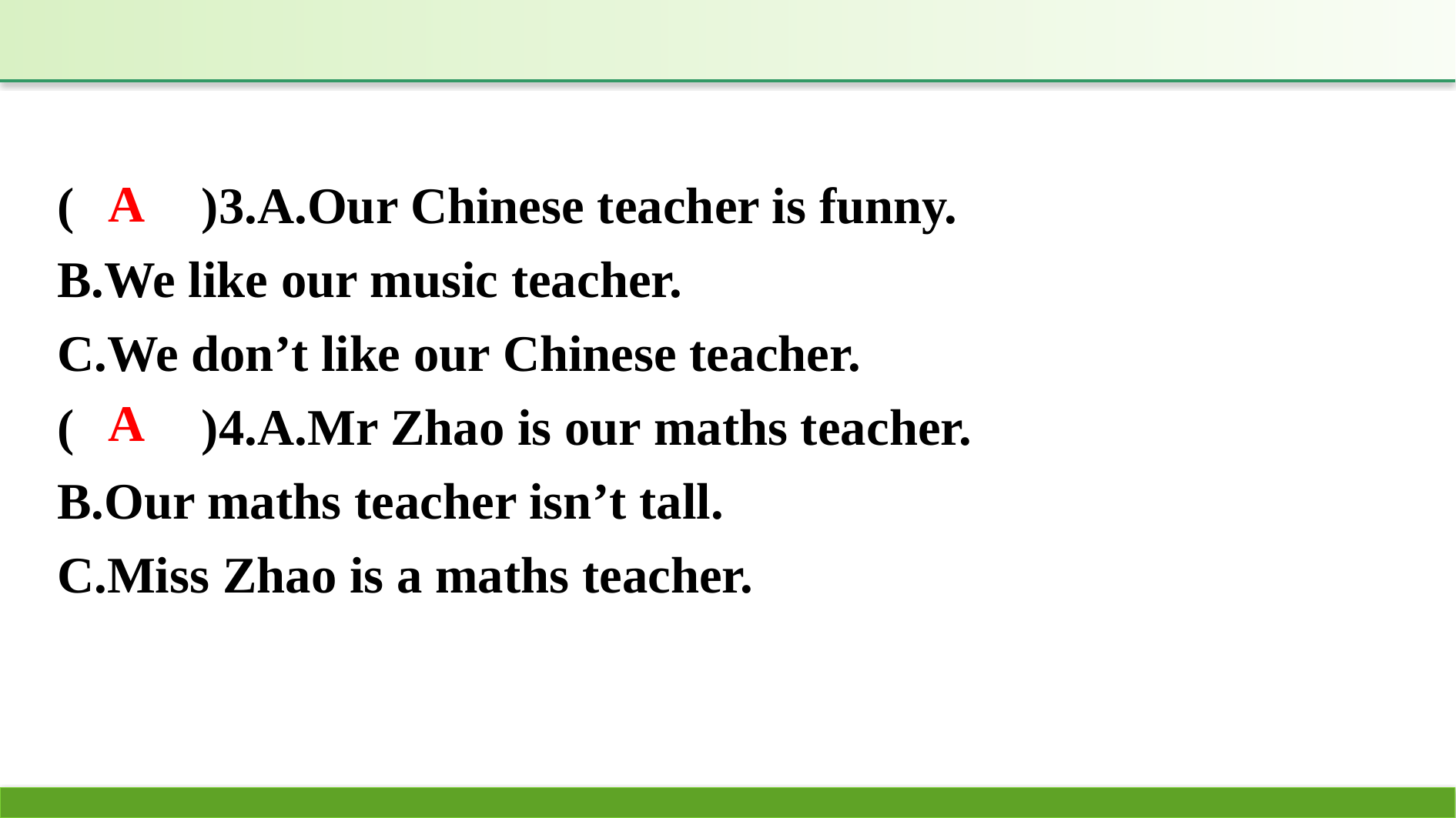

(　　)3.A.Our Chinese teacher is funny.
B.We like our music teacher.
C.We don’t like our Chinese teacher.
(　　)4.A.Mr Zhao is our maths teacher.
B.Our maths teacher isn’t tall.
C.Miss Zhao is a maths teacher.
A
A